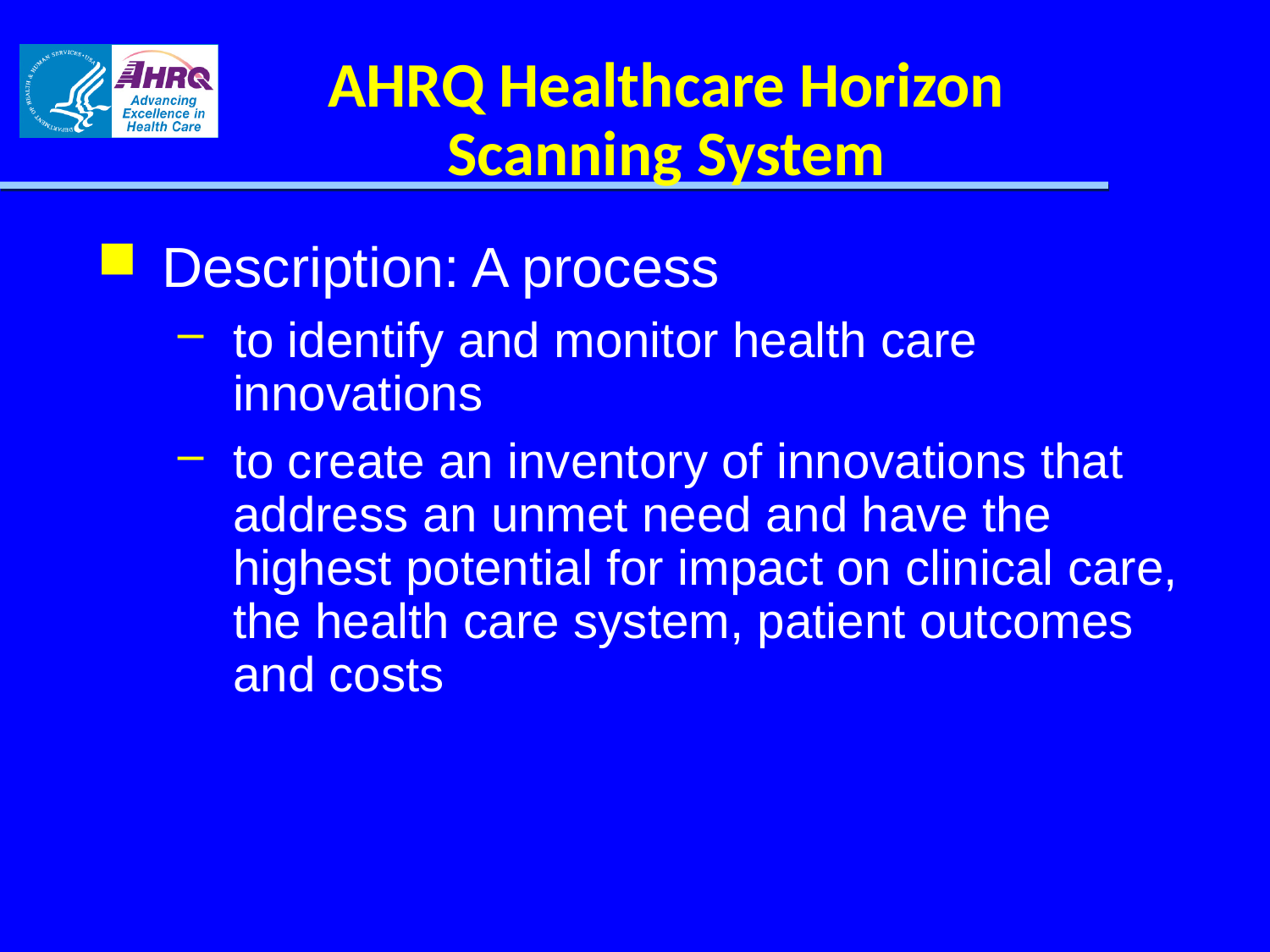

# AHRQ Healthcare Horizon Scanning System
Description: A process
to identify and monitor health care innovations
to create an inventory of innovations that address an unmet need and have the highest potential for impact on clinical care, the health care system, patient outcomes and costs